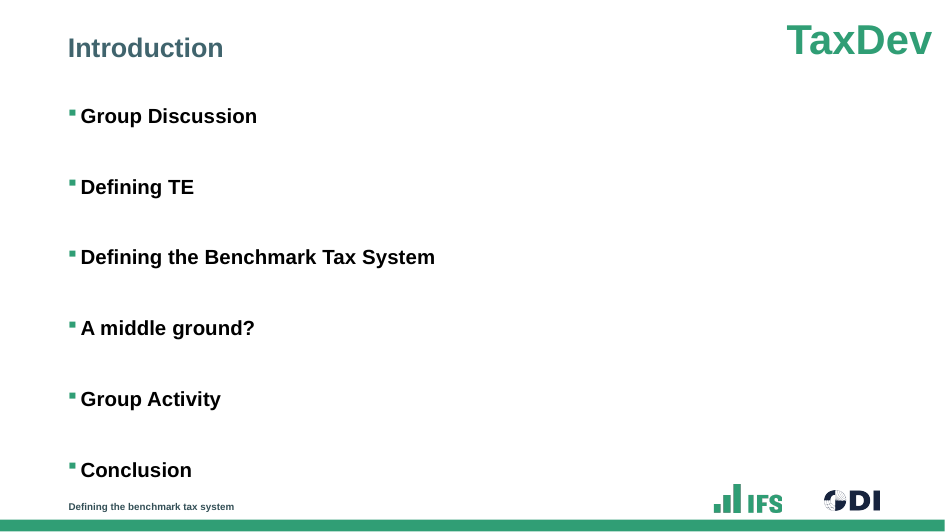

# Introduction
Group Discussion

Defining TE

Defining the Benchmark Tax System

A middle ground?

Group Activity

Conclusion

Defining the benchmark tax system